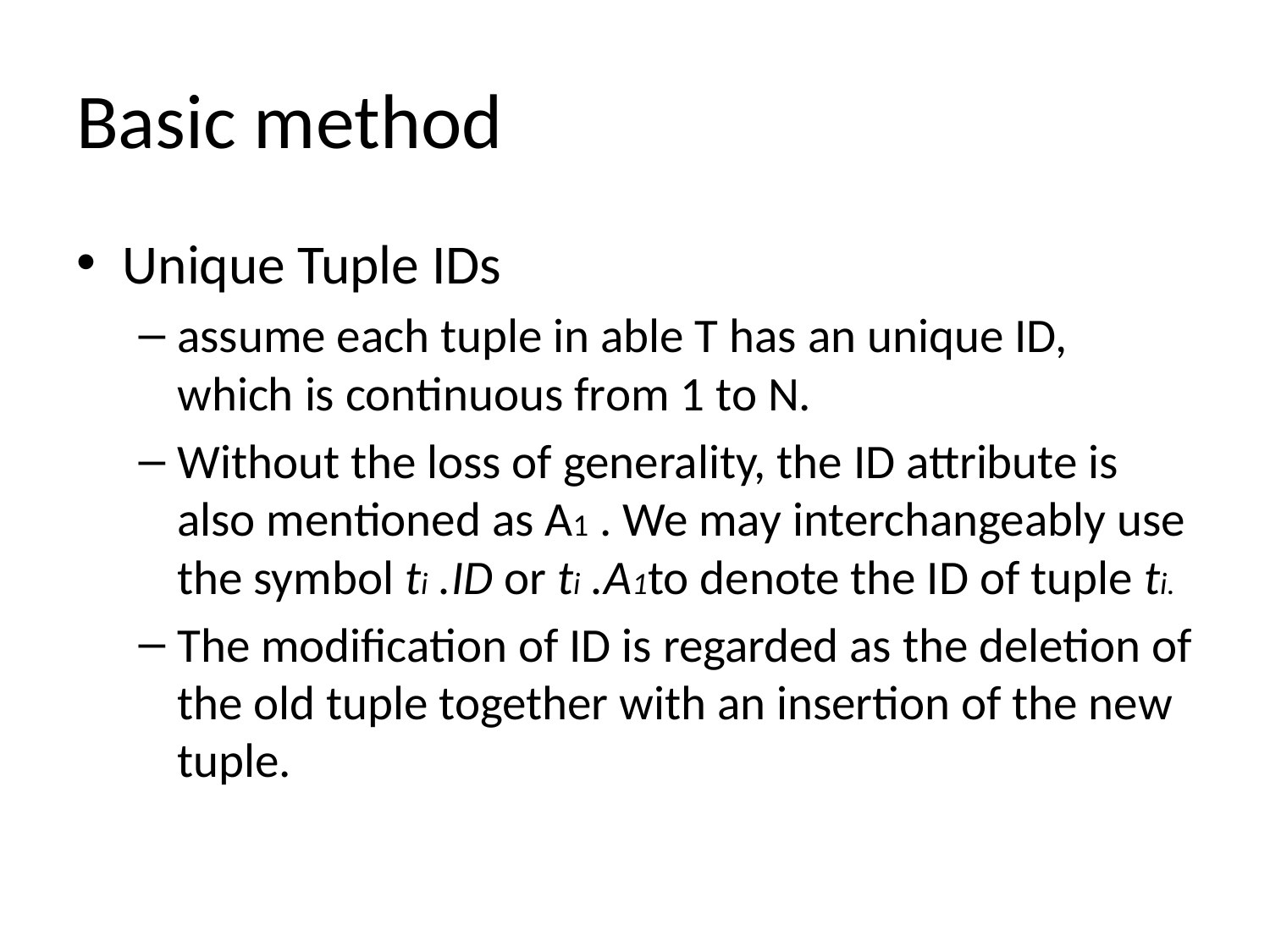

# Basic method
Unique Tuple IDs
assume each tuple in able T has an unique ID, which is continuous from 1 to N.
Without the loss of generality, the ID attribute is also mentioned as A1 . We may interchangeably use the symbol ti .ID or ti .A1to denote the ID of tuple ti.
The modification of ID is regarded as the deletion of the old tuple together with an insertion of the new tuple.